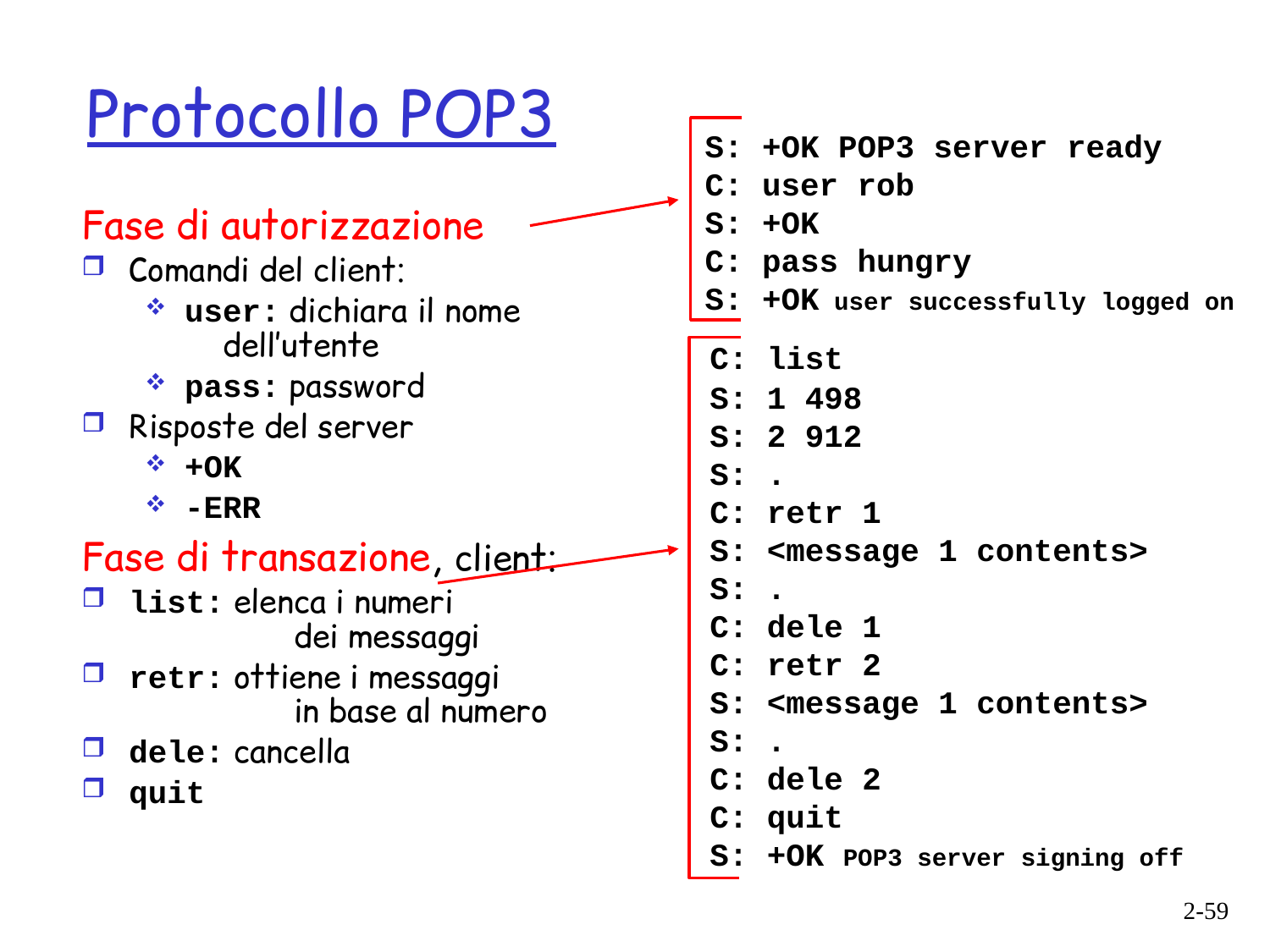

# Protocollo POP3

S: +OK POP3 server ready
C: user rob
S: +OK
C: pass hungry
S: +OK user successfully logged on

Fase di autorizzazione
Comandi del client:
user: dichiara il nome    	         dell’utente
pass: password
Risposte del server
+OK
-ERR
Fase di transazione, client:
list: elenca i numeri
	    dei messaggi
retr: ottiene i messaggi
 	    in base al numero
dele: cancella
quit

         C: list
     S: 1 498
     S: 2 912
     S: .
     C: retr 1
     S: <message 1 contents>
     S: .
     C: dele 1
     C: retr 2
     S: <message 1 contents>
     S: .
     C: dele 2
     C: quit
     S: +OK POP3 server signing off

2-59